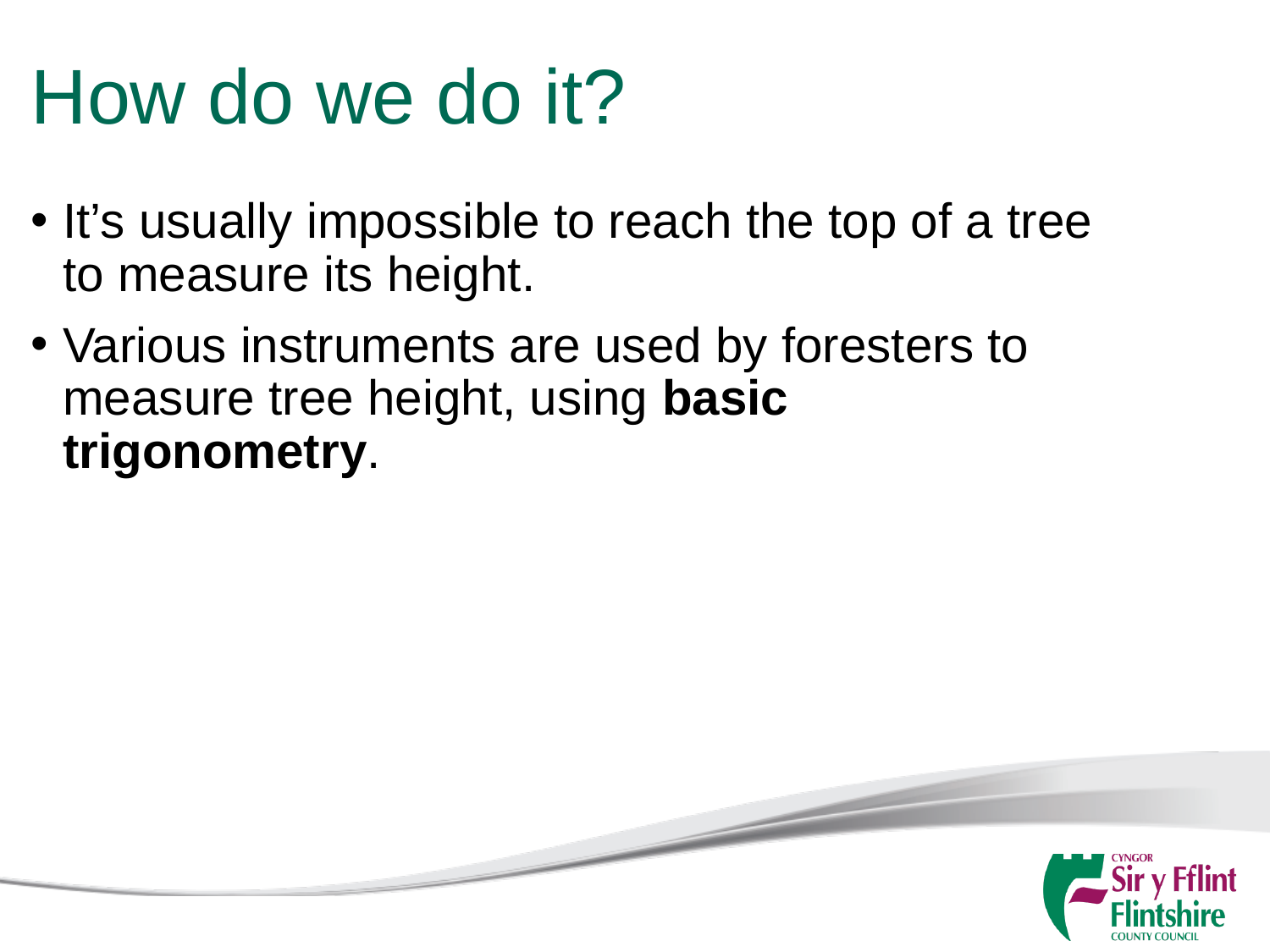

# How do we do it?
It’s usually impossible to reach the top of a tree to measure its height.
Various instruments are used by foresters to measure tree height, using basic trigonometry.